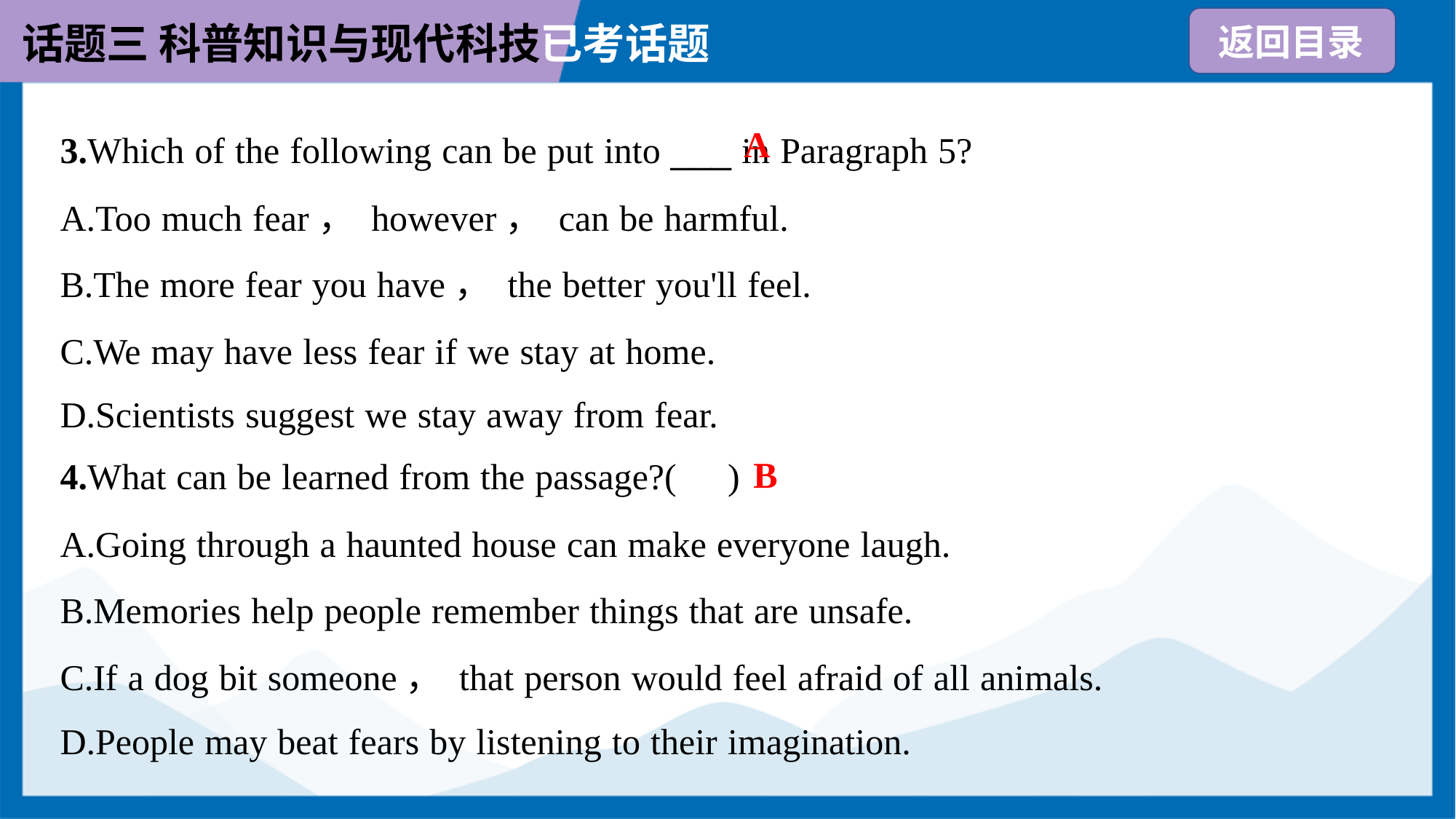

A
3.Which of the following can be put into ___ in Paragraph 5?
A.Too much fear， however， can be harmful.
B.The more fear you have， the better you'll feel.
C.We may have less fear if we stay at home.
D.Scientists suggest we stay away from fear.
B
4.What can be learned from the passage?(     )
A.Going through a haunted house can make everyone laugh.
B.Memories help people remember things that are unsafe.
C.If a dog bit someone， that person would feel afraid of all animals.
D.People may beat fears by listening to their imagination.